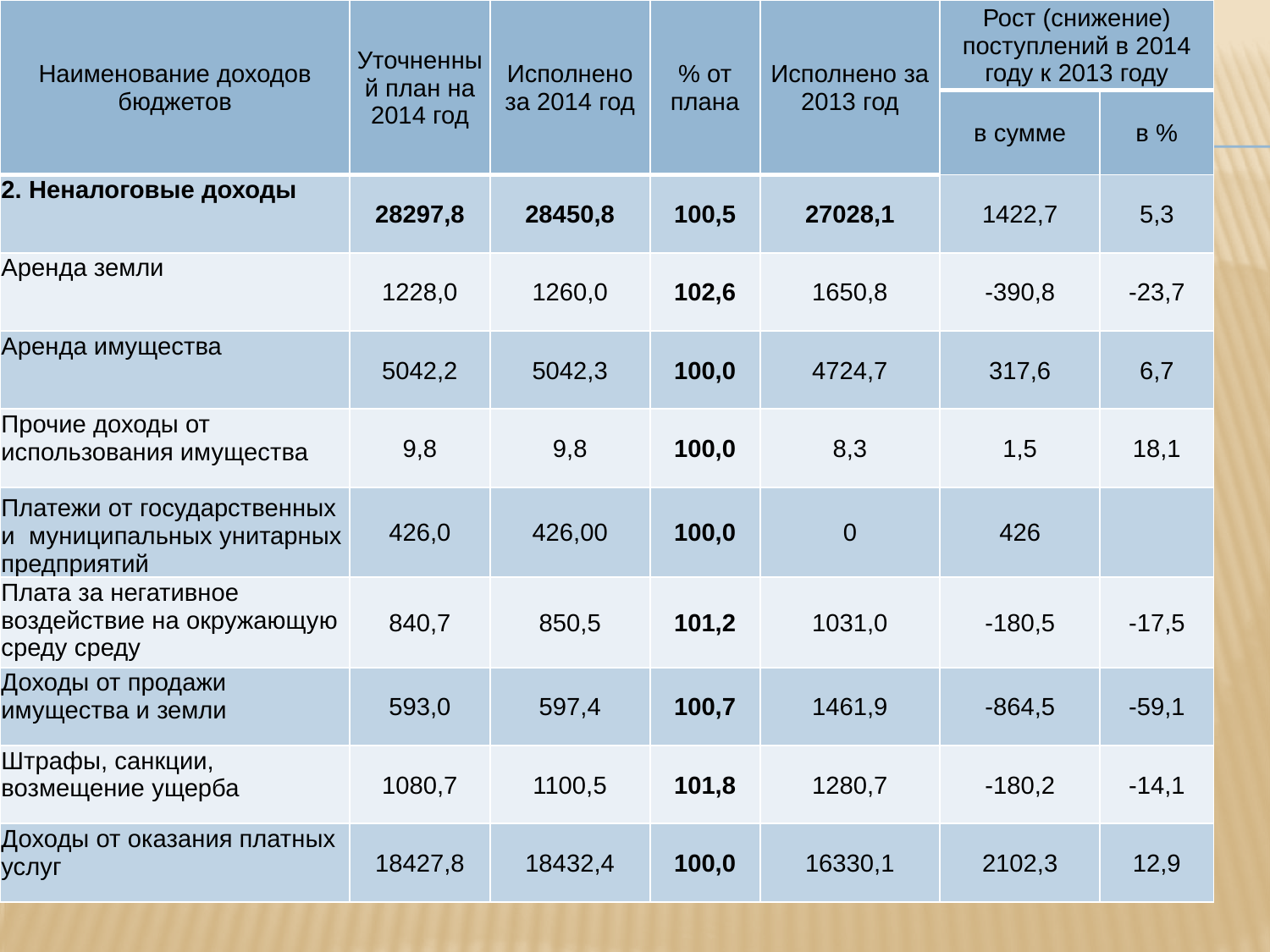

| Наименование доходов бюджетов | Уточненный план на 2014 год | Исполнено за 2014 год | % от плана | Исполнено за 2013 год | Рост (снижение) поступлений в 2014 году к 2013 году |  |
| --- | --- | --- | --- | --- | --- | --- |
|  |  |  |  |  | в сумме | в % |
| 2. Неналоговые доходы | 28297,8 | 28450,8 | 100,5 | 27028,1 | 1422,7 | 5,3 |
| Аренда земли | 1228,0 | 1260,0 | 102,6 | 1650,8 | -390,8 | -23,7 |
| Аренда имущества | 5042,2 | 5042,3 | 100,0 | 4724,7 | 317,6 | 6,7 |
| Прочие доходы от использования имущества | 9,8 | 9,8 | 100,0 | 8,3 | 1,5 | 18,1 |
| Платежи от государственных и муниципальных унитарных предприятий | 426,0 | 426,00 | 100,0 | 0 | 426 |  |
| Плата за негативное воздействие на окружающую среду среду | 840,7 | 850,5 | 101,2 | 1031,0 | -180,5 | -17,5 |
| Доходы от продажи имущества и земли | 593,0 | 597,4 | 100,7 | 1461,9 | -864,5 | -59,1 |
| Штрафы, санкции, возмещение ущерба | 1080,7 | 1100,5 | 101,8 | 1280,7 | -180,2 | -14,1 |
| Доходы от оказания платных услуг | 18427,8 | 18432,4 | 100,0 | 16330,1 | 2102,3 | 12,9 |
#